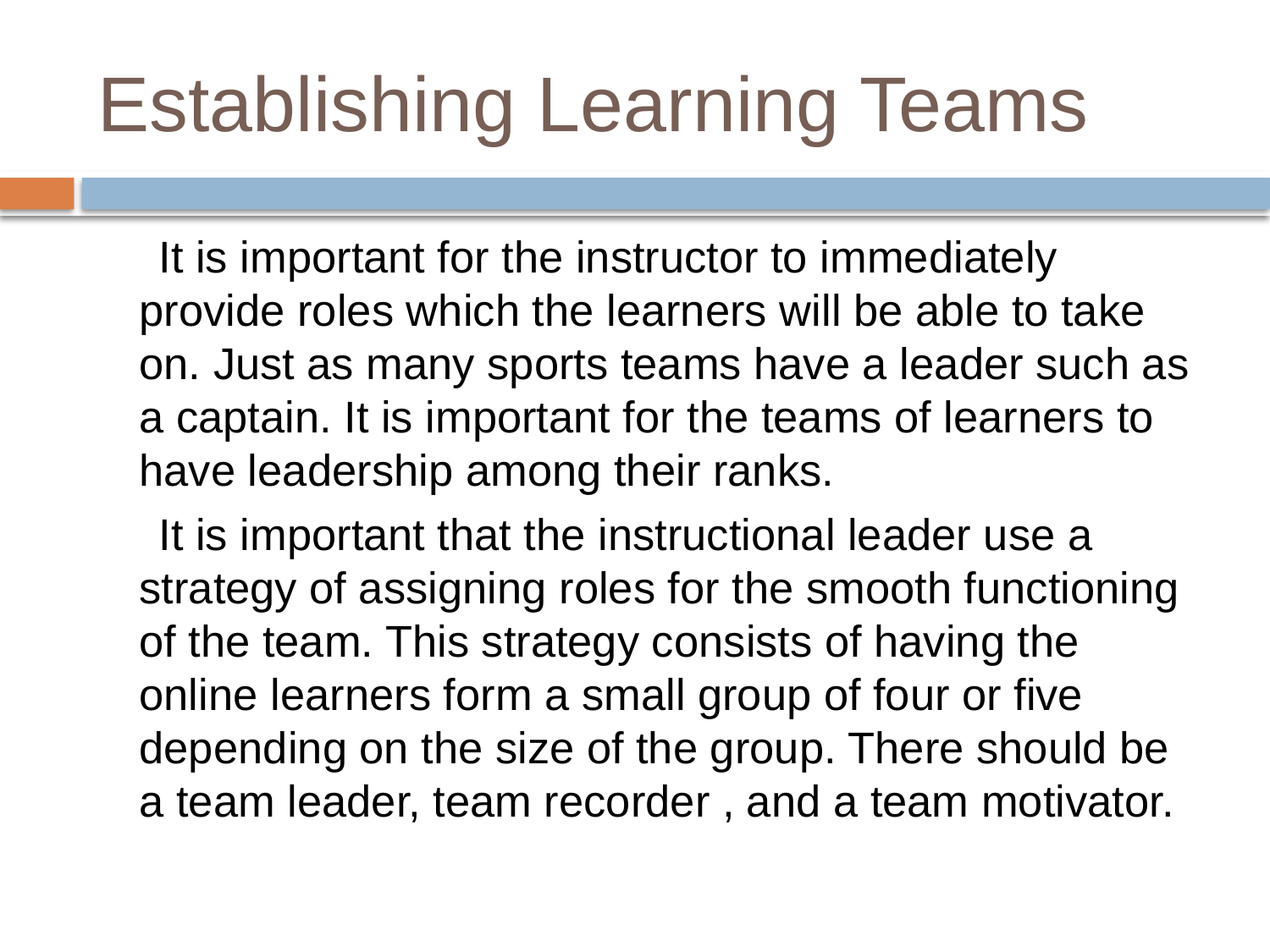

# Establishing Learning Teams
     It is important for the instructor to immediately provide roles which the learners will be able to take on. Just as many sports teams have a leader such as a captain. It is important for the teams of learners to have leadership among their ranks.
     It is important that the instructional leader use a strategy of assigning roles for the smooth functioning of the team. This strategy consists of having the online learners form a small group of four or five depending on the size of the group. There should be a team leader, team recorder , and a team motivator.